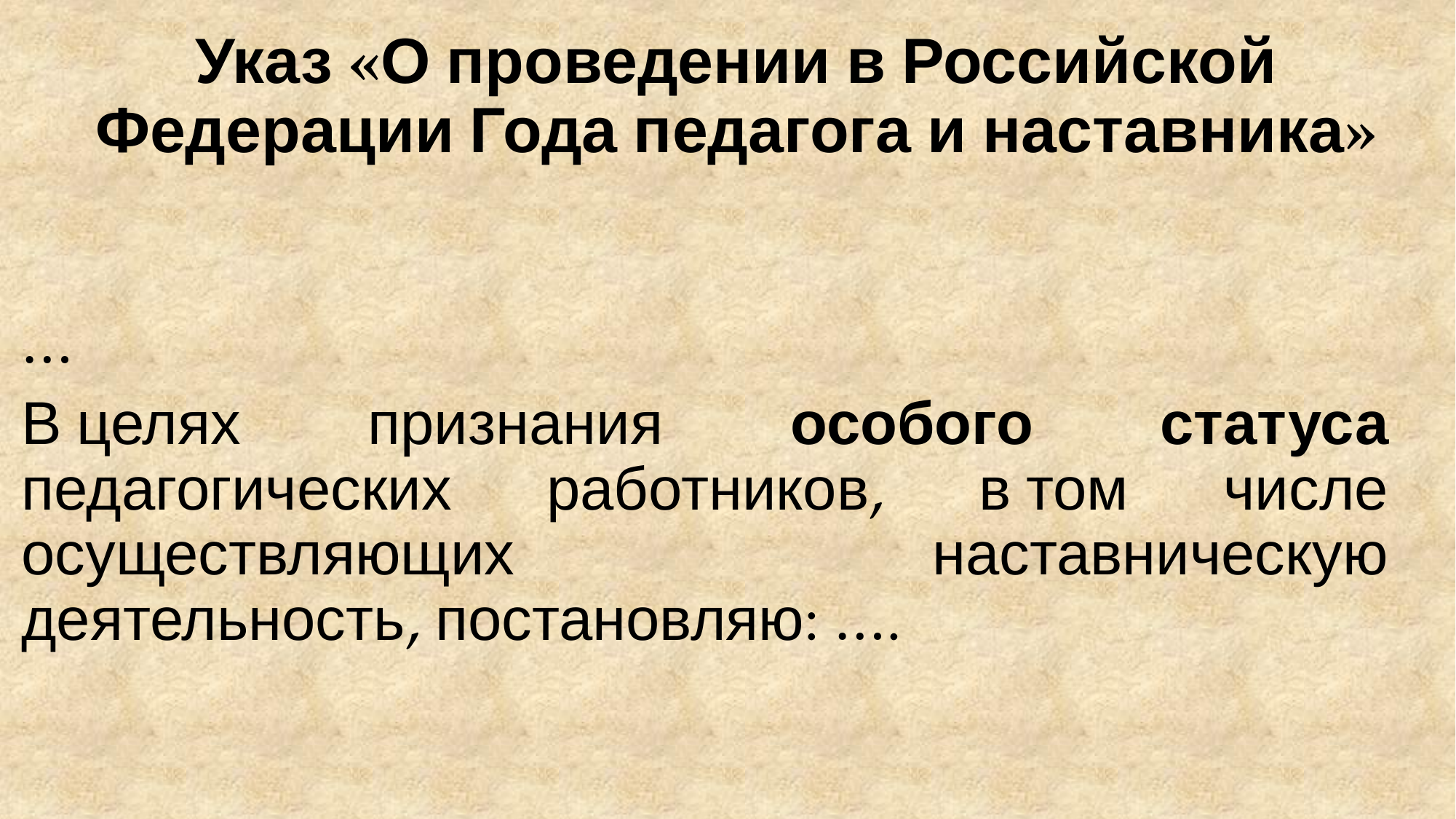

# Указ «О проведении в Российской Федерации Года педагога и наставника»

…
В целях признания особого статуса педагогических работников, в том числе осуществляющих наставническую деятельность, постановляю: ….